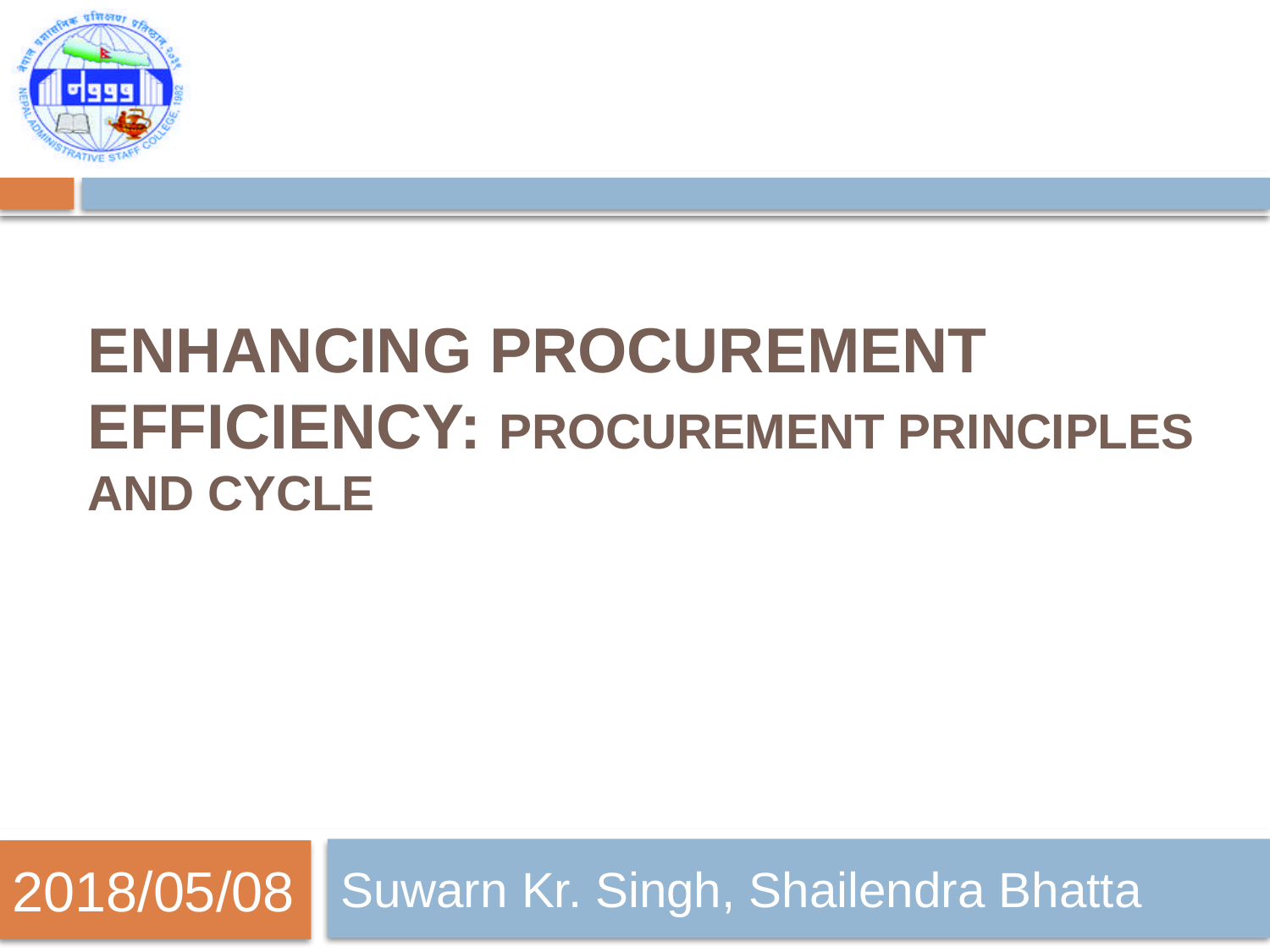

# Enhancing procurement Efficiency: Procurement Principles and Cycle
Suwarn Kr. Singh, Shailendra Bhatta
2018/05/08